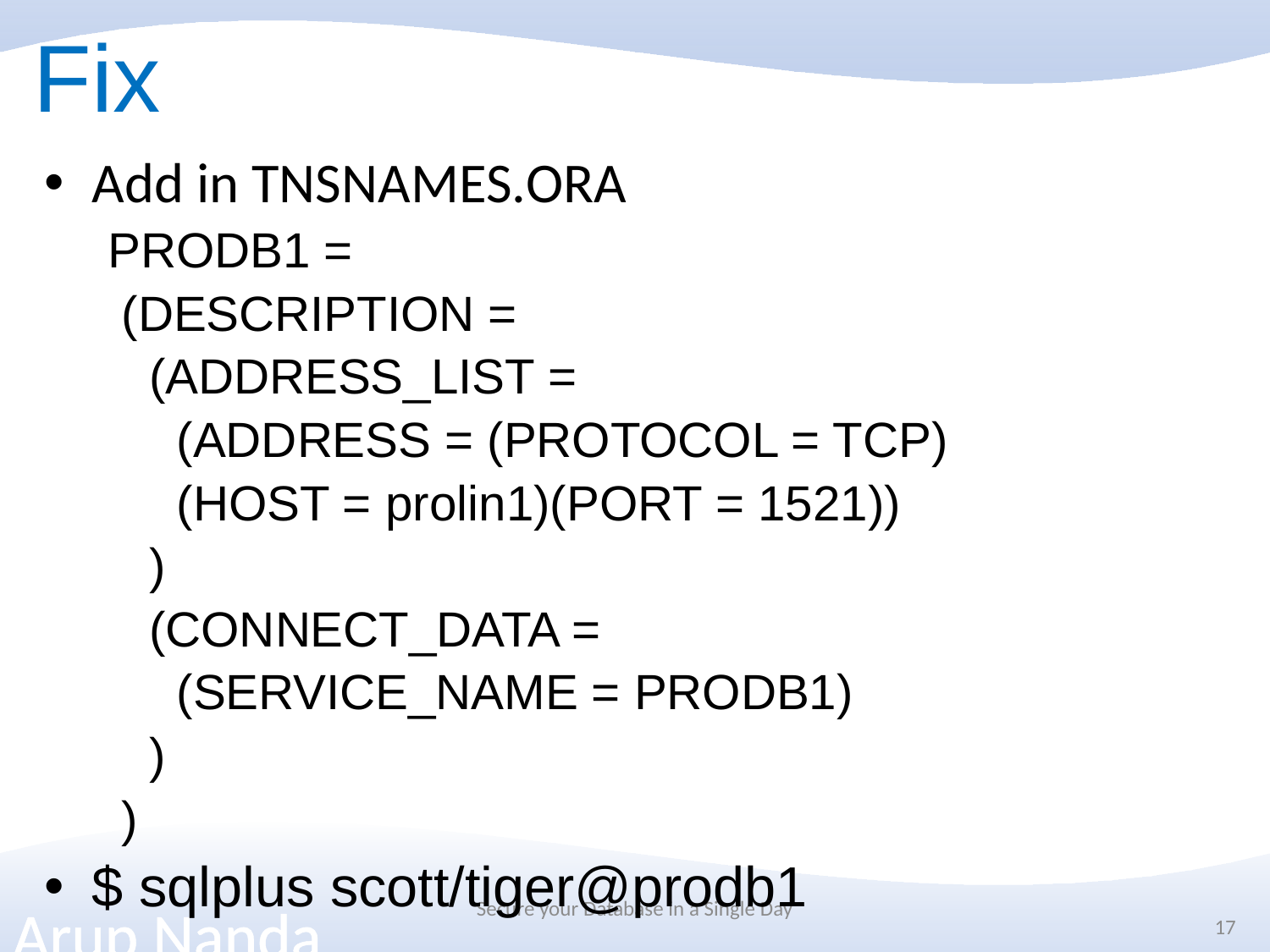

# Fix
Add in TNSNAMES.ORA
PRODB1 =
 (DESCRIPTION =
   (ADDRESS_LIST =
     (ADDRESS = (PROTOCOL = TCP)
     (HOST = prolin1)(PORT = 1521))
   )
   (CONNECT_DATA =
     (SERVICE_NAME = PRODB1)
   )
 )
$ sqlplus scott/tiger@prodb1
Secure your Database in a Single Day
17